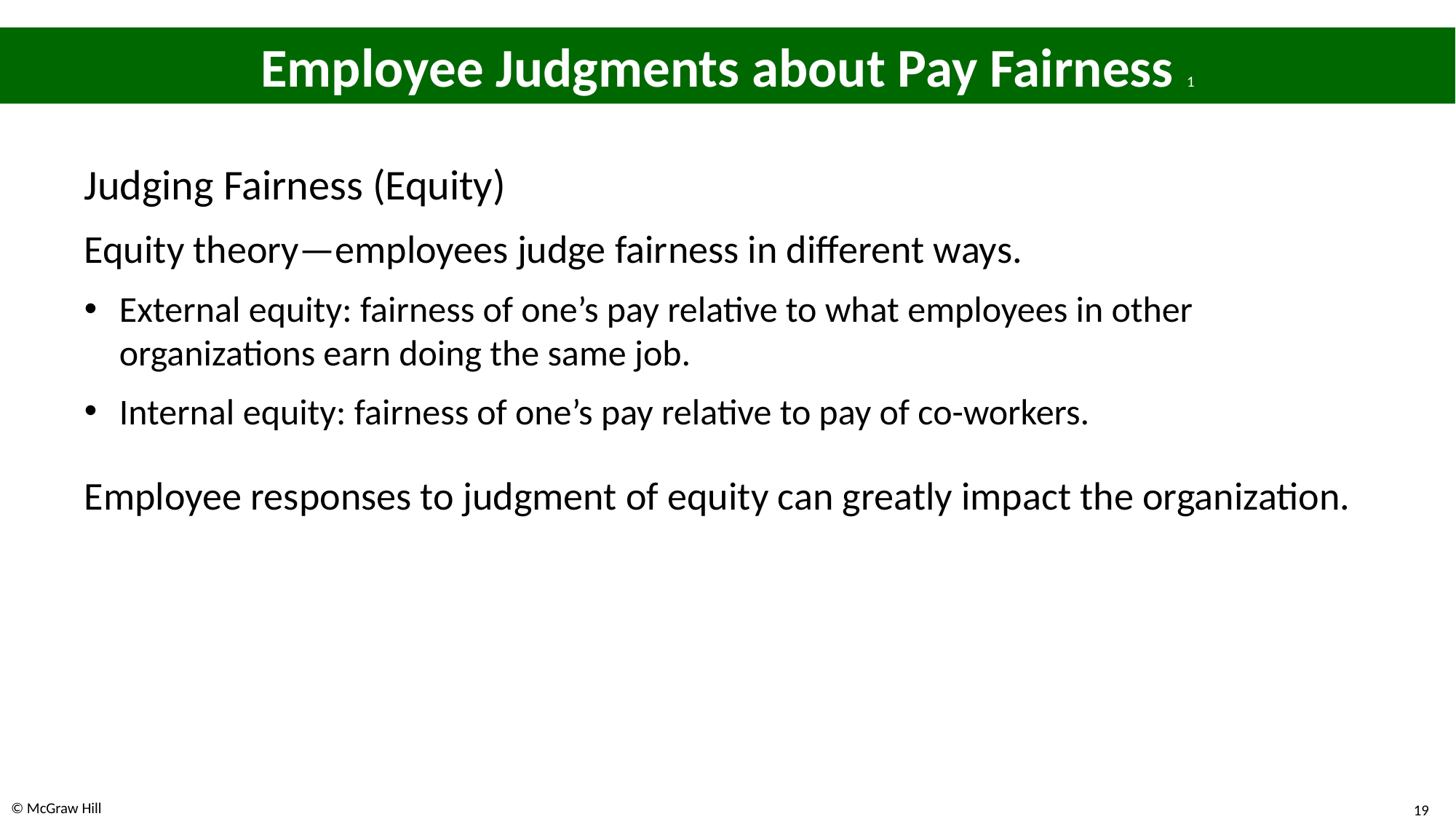

# Employee Judgments about Pay Fairness 1
Judging Fairness (Equity)
Equity theory—employees judge fairness in different ways.
External equity: fairness of one’s pay relative to what employees in other organizations earn doing the same job.
Internal equity: fairness of one’s pay relative to pay of co-workers.
Employee responses to judgment of equity can greatly impact the organization.